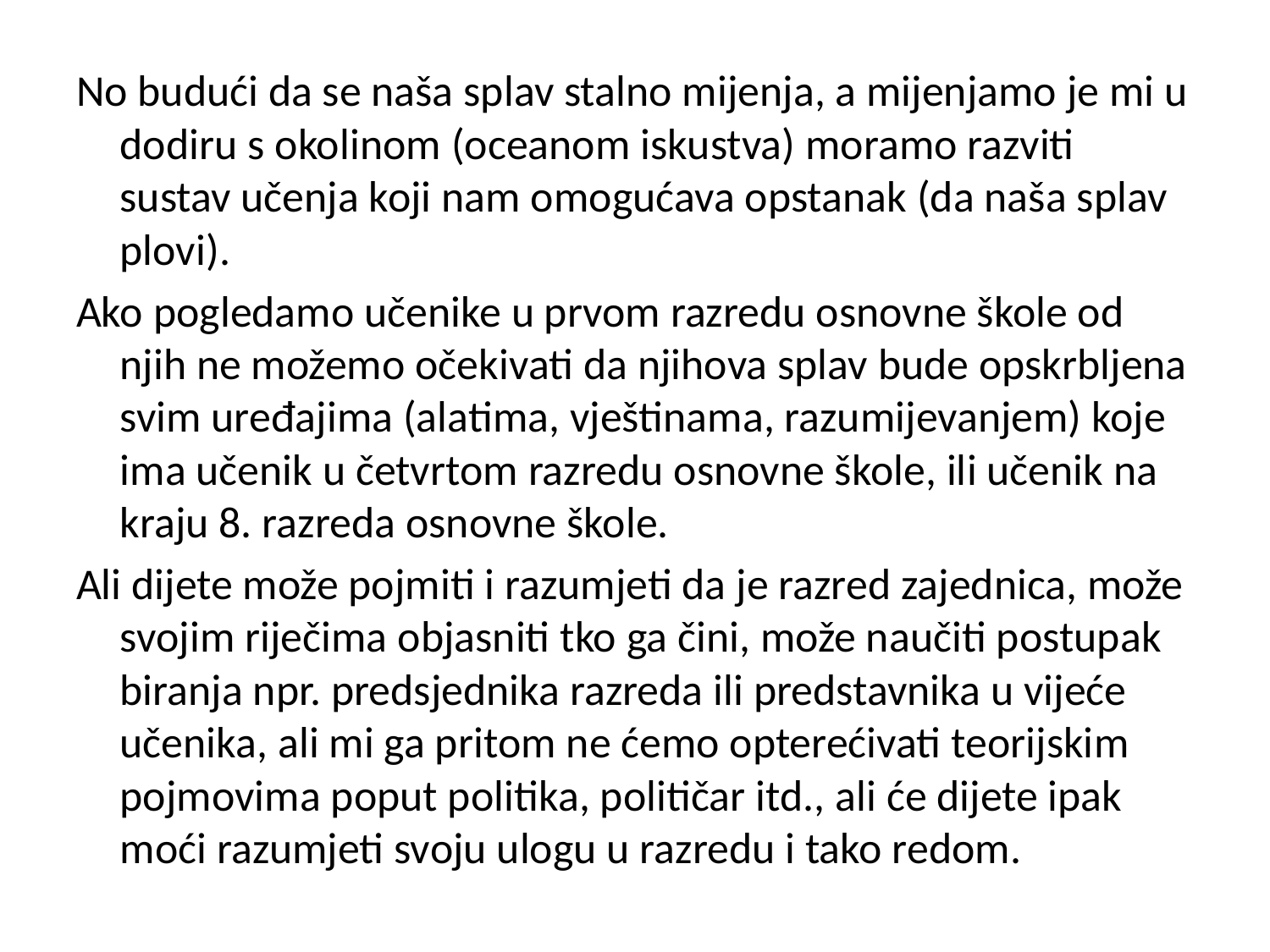

No budući da se naša splav stalno mijenja, a mijenjamo je mi u dodiru s okolinom (oceanom iskustva) moramo razviti sustav učenja koji nam omogućava opstanak (da naša splav plovi).
Ako pogledamo učenike u prvom razredu osnovne škole od njih ne možemo očekivati da njihova splav bude opskrbljena svim uređajima (alatima, vještinama, razumijevanjem) koje ima učenik u četvrtom razredu osnovne škole, ili učenik na kraju 8. razreda osnovne škole.
Ali dijete može pojmiti i razumjeti da je razred zajednica, može svojim riječima objasniti tko ga čini, može naučiti postupak biranja npr. predsjednika razreda ili predstavnika u vijeće učenika, ali mi ga pritom ne ćemo opterećivati teorijskim pojmovima poput politika, političar itd., ali će dijete ipak moći razumjeti svoju ulogu u razredu i tako redom.